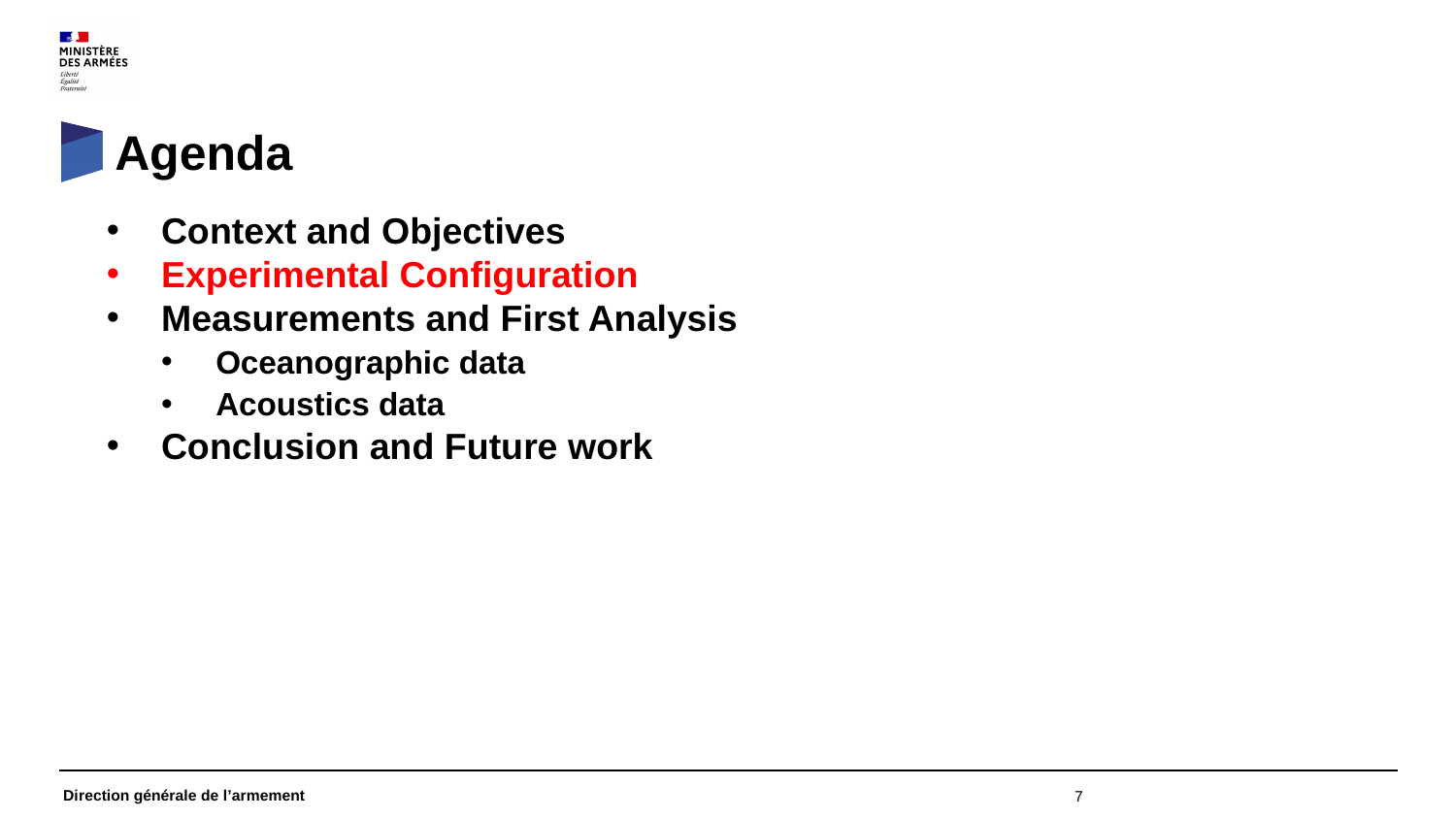

# Agenda
Context and Objectives
Experimental Configuration
Measurements and First Analysis
Oceanographic data
Acoustics data
Conclusion and Future work

7